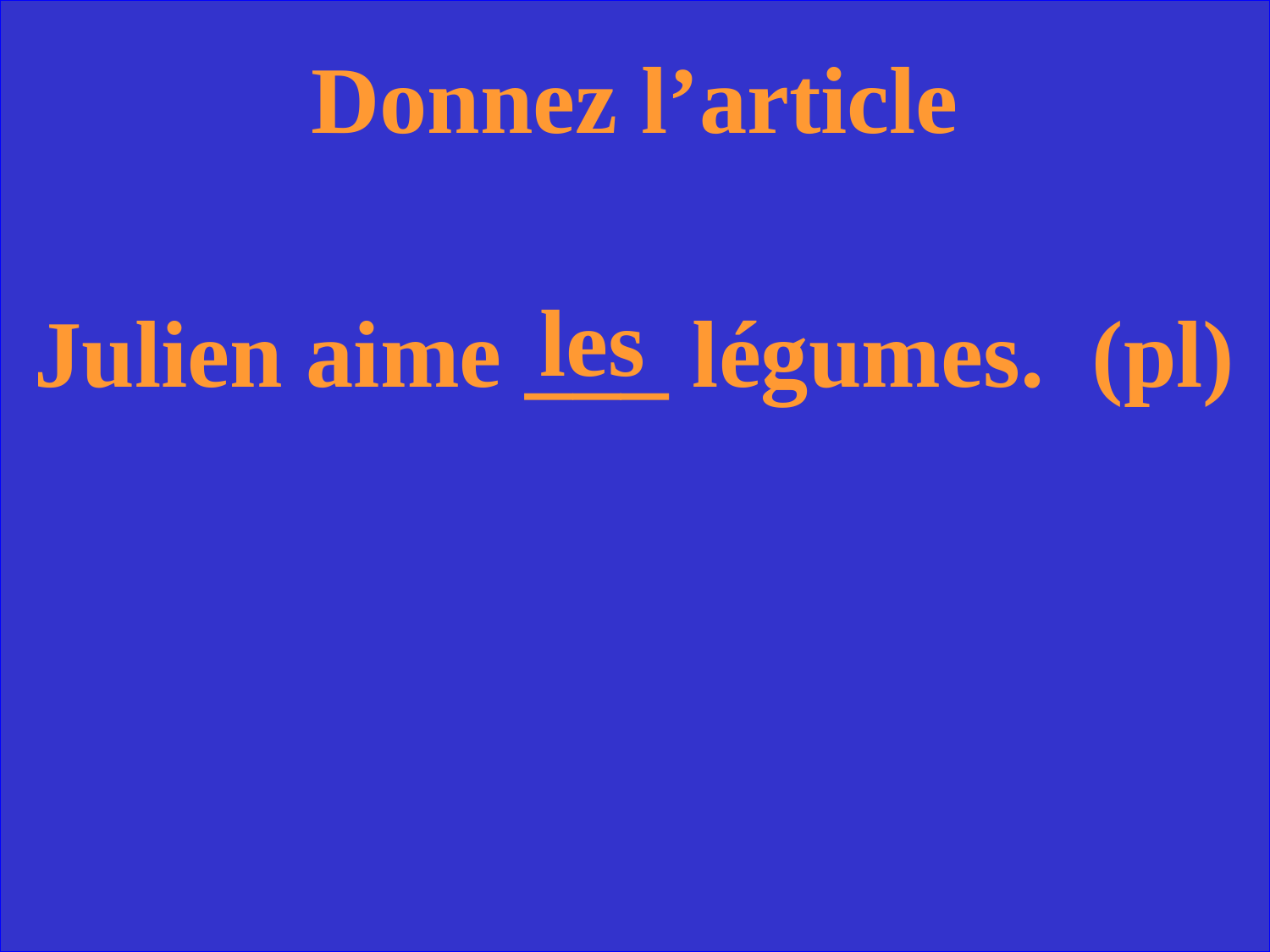

Donnez l’article
les
Julien aime ___ légumes.  (pl)